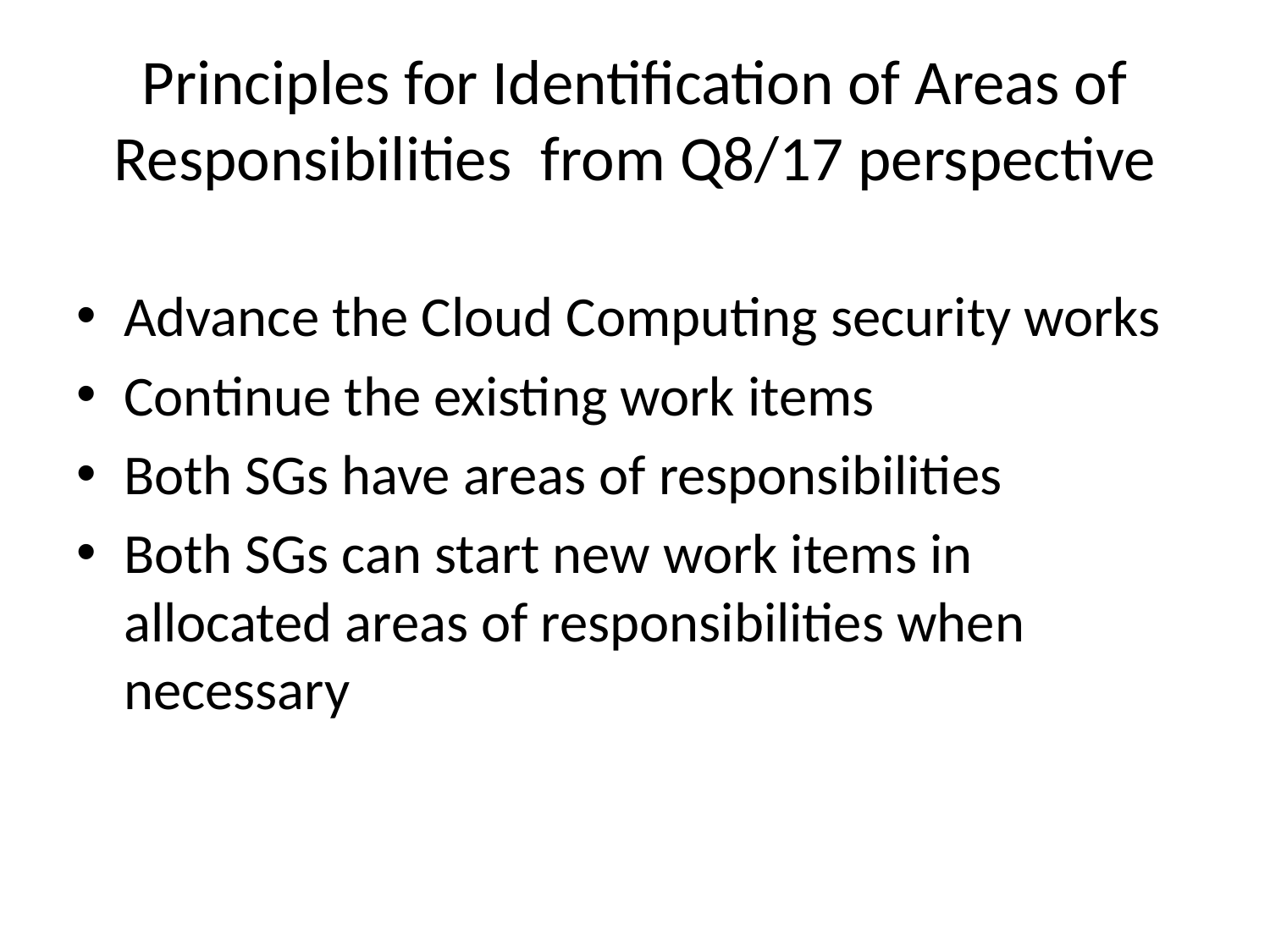

# Principles for Identification of Areas of Responsibilities  from Q8/17 perspective
Advance the Cloud Computing security works
Continue the existing work items
Both SGs have areas of responsibilities
Both SGs can start new work items in allocated areas of responsibilities when necessary